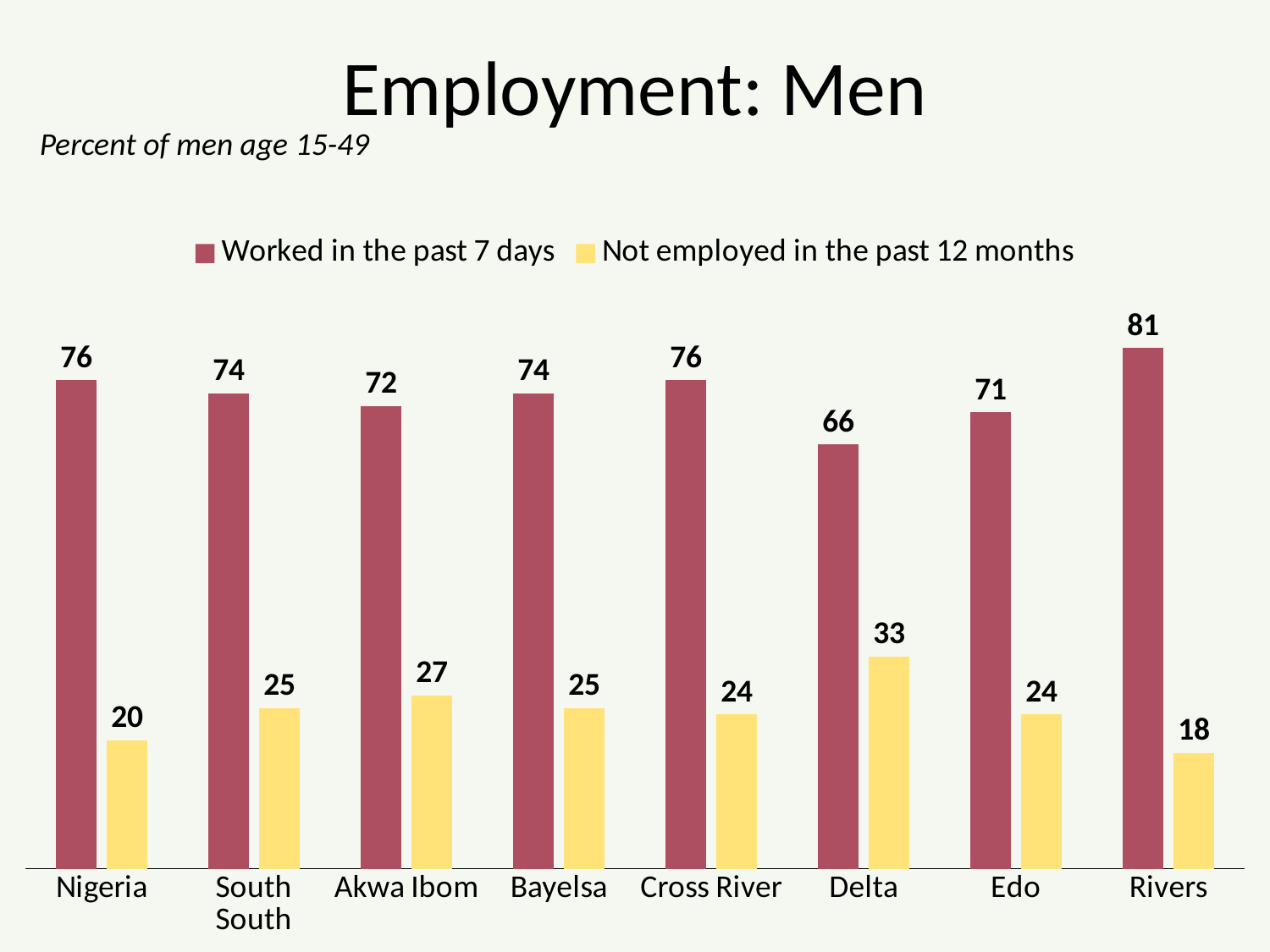

# Employment: Men
Percent of men age 15-49

### Chart

| Category | Worked in the past 7 days | Not employed in the past 12 months |
|---|---|---|
| Nigeria | 76.0 | 20.0 |
| South South | 74.0 | 25.0 |
| Akwa Ibom | 72.0 | 27.0 |
| Bayelsa | 74.0 | 25.0 |
| Cross River | 76.0 | 24.0 |
| Delta | 66.0 | 33.0 |
| Edo | 71.0 | 24.0 |
| Rivers | 81.0 | 18.0 |